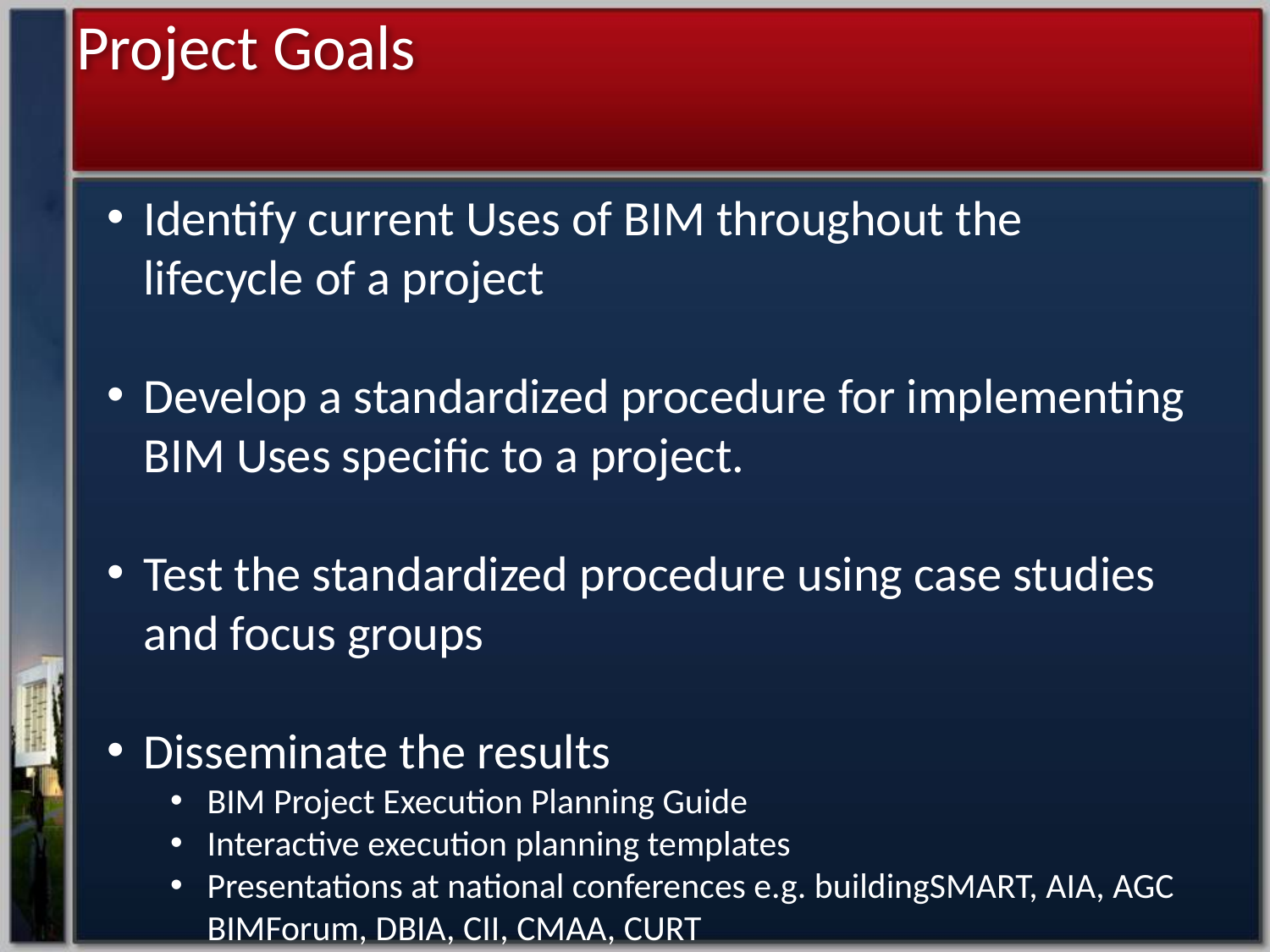

Project Goals
Identify current Uses of BIM throughout the lifecycle of a project

Develop a standardized procedure for implementing BIM Uses specific to a project.

Test the standardized procedure using case studies and focus groups

Disseminate the results
BIM Project Execution Planning Guide
Interactive execution planning templates
Presentations at national conferences e.g. buildingSMART, AIA, AGC BIMForum, DBIA, CII, CMAA, CURT
Articles in industry and academic publications